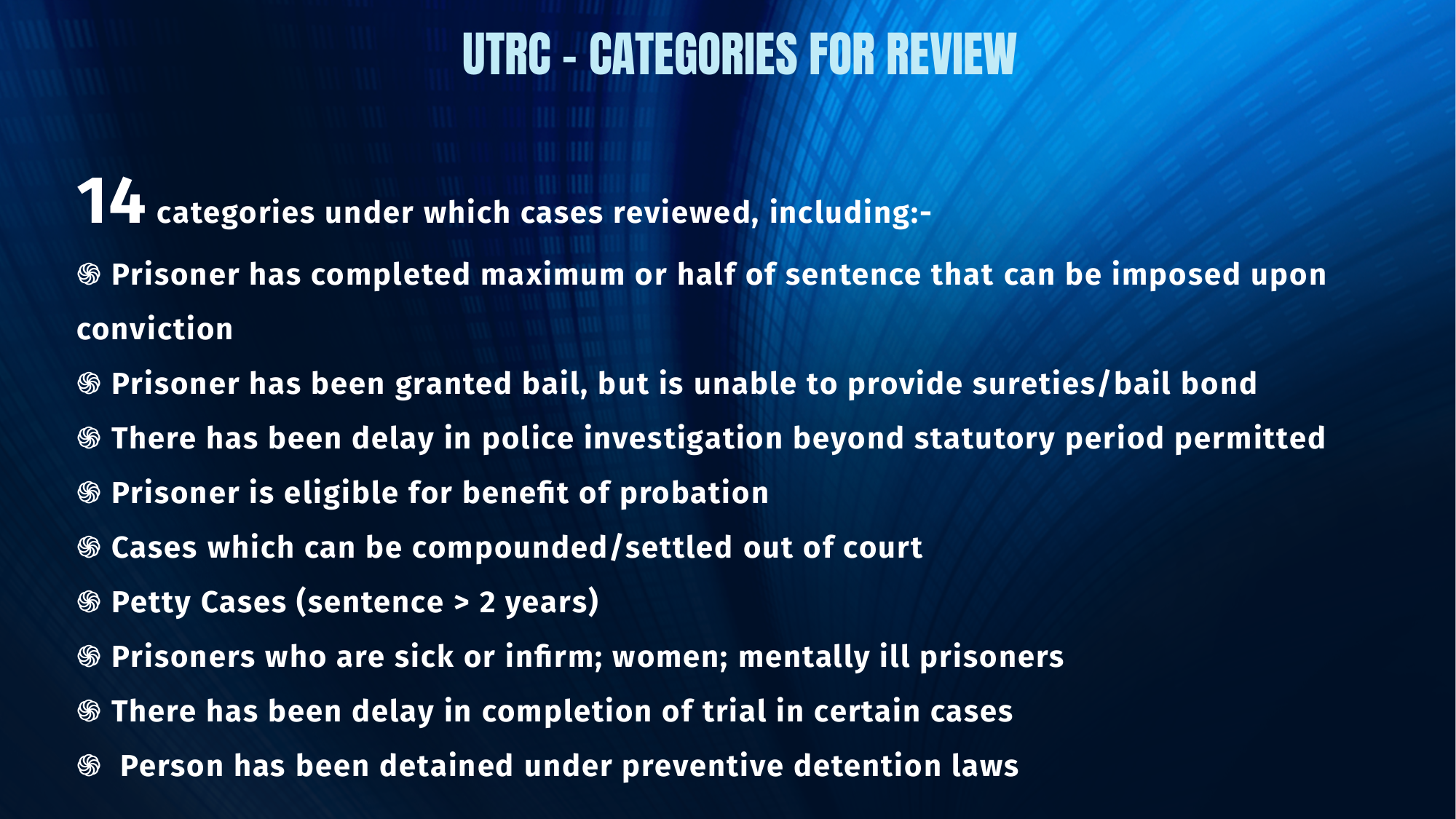

UTRC - CATEGORIES FOR REVIEW
# 14 categories under which cases reviewed, including:- ֍ Prisoner has completed maximum or half of sentence that can be imposed upon conviction ֍ Prisoner has been granted bail, but is unable to provide sureties/bail bond ֍ There has been delay in police investigation beyond statutory period permitted ֍ Prisoner is eligible for benefit of probation ֍ Cases which can be compounded/settled out of court ֍ Petty Cases (sentence > 2 years) ֍ Prisoners who are sick or infirm; women; mentally ill prisoners ֍ There has been delay in completion of trial in certain cases ֍  Person has been detained under preventive detention laws